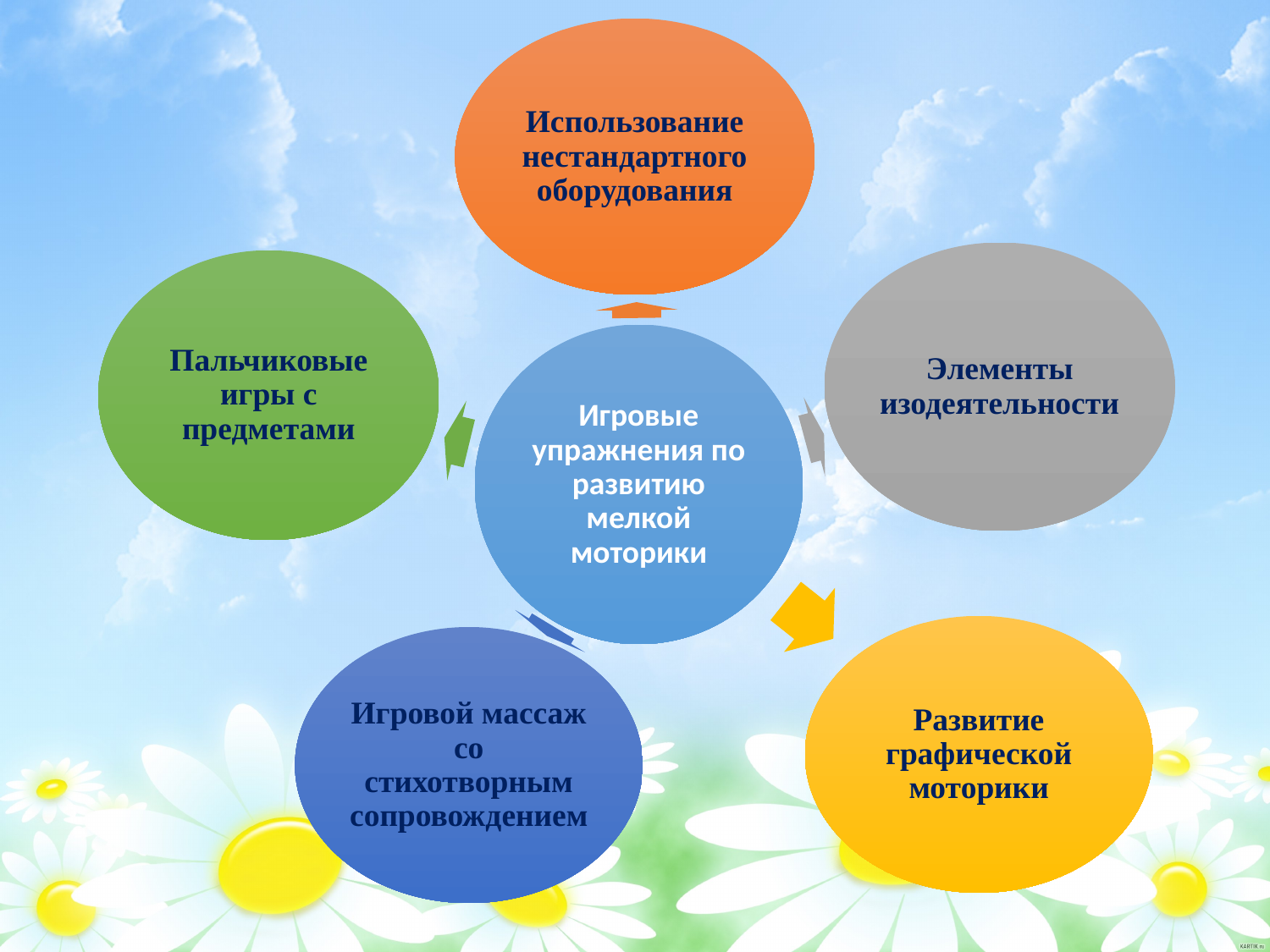

Игровые упражнения по развитию мелкой моторики

Использование нестандартного оборудования

Элементы изодеятельности

Развитие графической моторики

Игровой массаж со стихотворным сопровождением

Пальчиковые игры с предметами